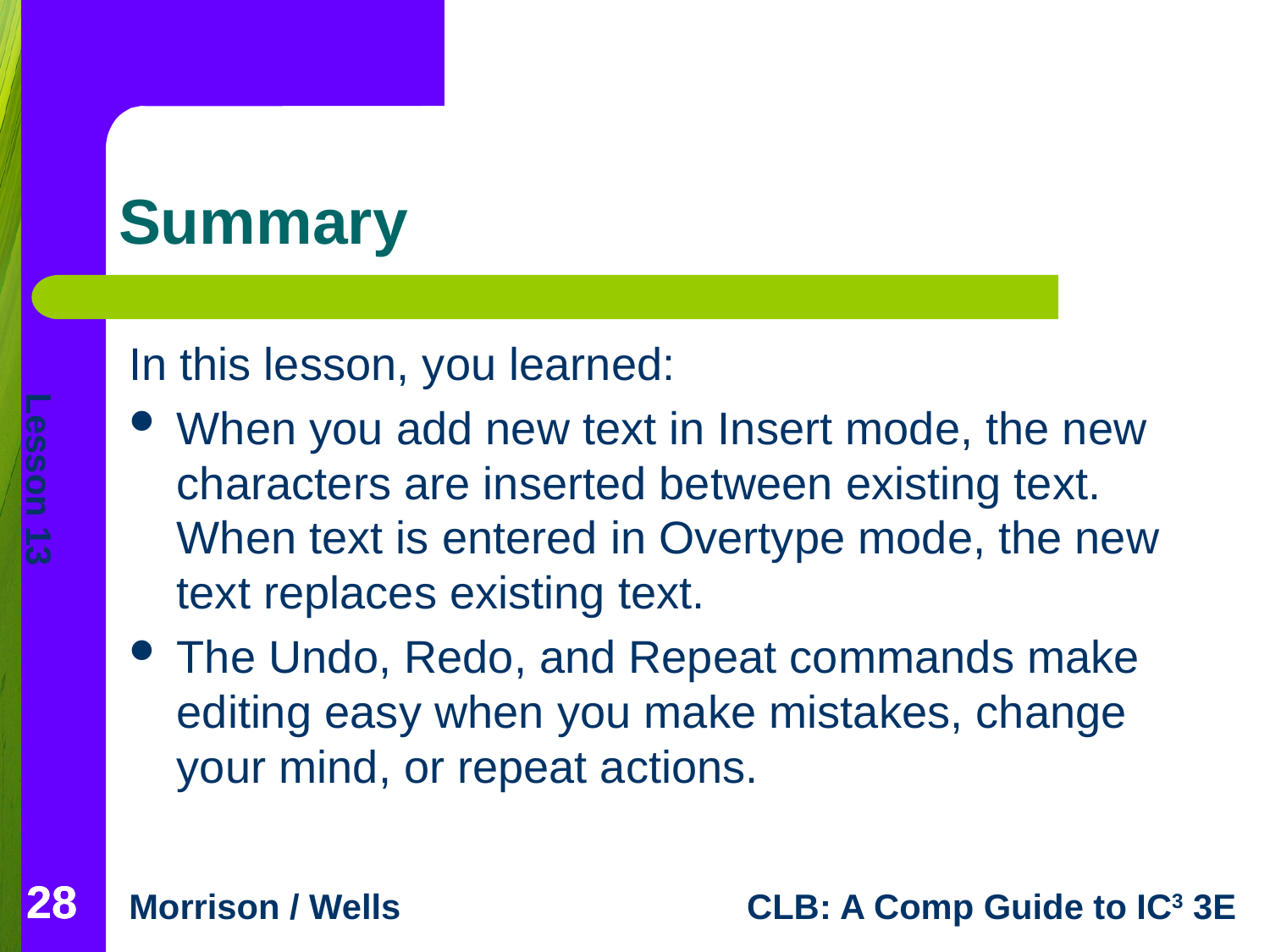

# Summary
In this lesson, you learned:
When you add new text in Insert mode, the new characters are inserted between existing text. When text is entered in Overtype mode, the new text replaces existing text.
The Undo, Redo, and Repeat commands make editing easy when you make mistakes, change your mind, or repeat actions.
28
28
28